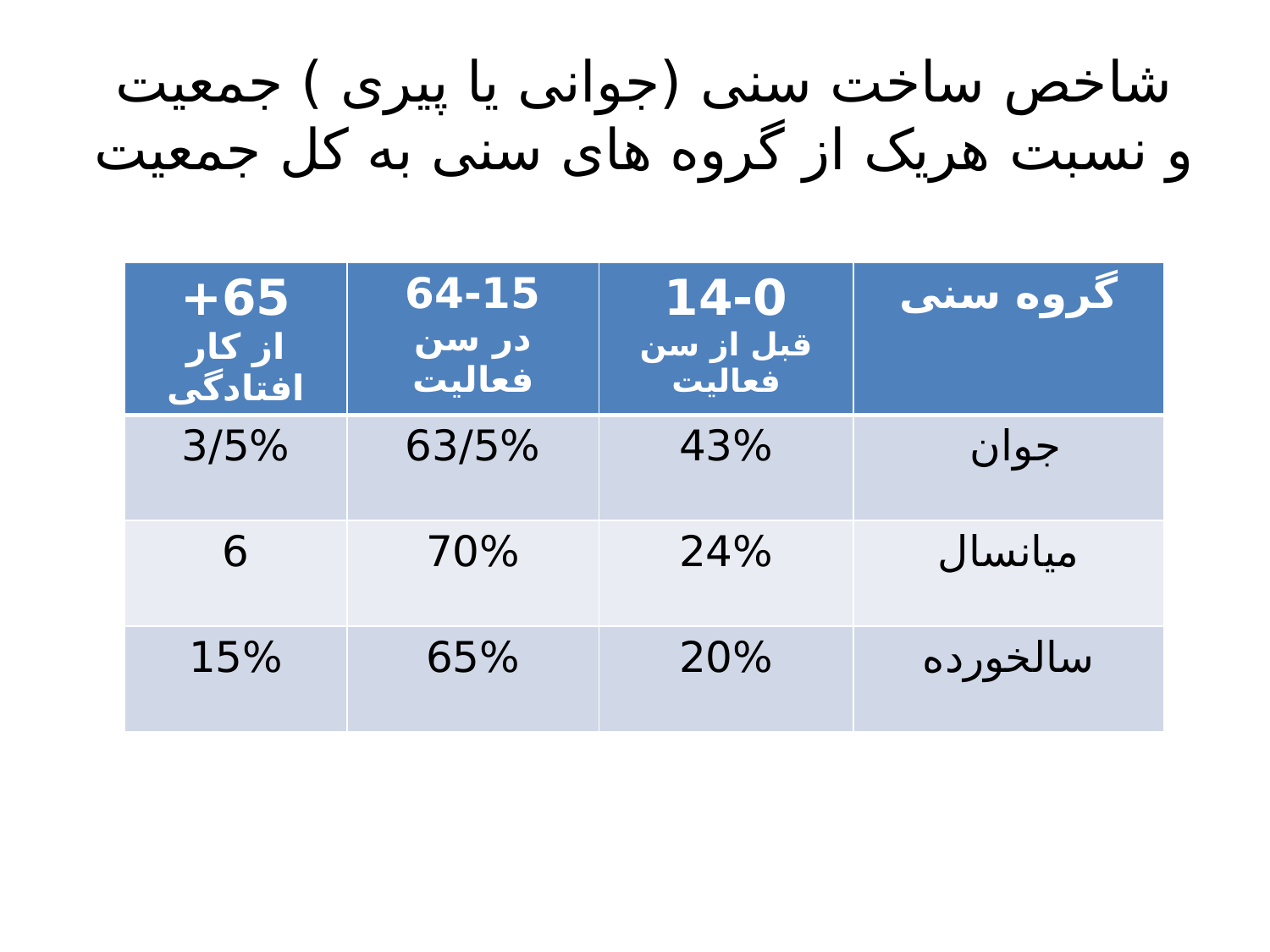

# شاخص ساخت سنی (جوانی یا پیری ) جمعیت و نسبت هریک از گروه های سنی به کل جمعیت
| 65+ از کار افتادگی | 64-15 در سن فعالیت | 14-0 قبل از سن فعالیت | گروه سنی |
| --- | --- | --- | --- |
| 3/5% | 63/5% | 43% | جوان |
| 6 | 70% | 24% | میانسال |
| 15% | 65% | 20% | سالخورده |